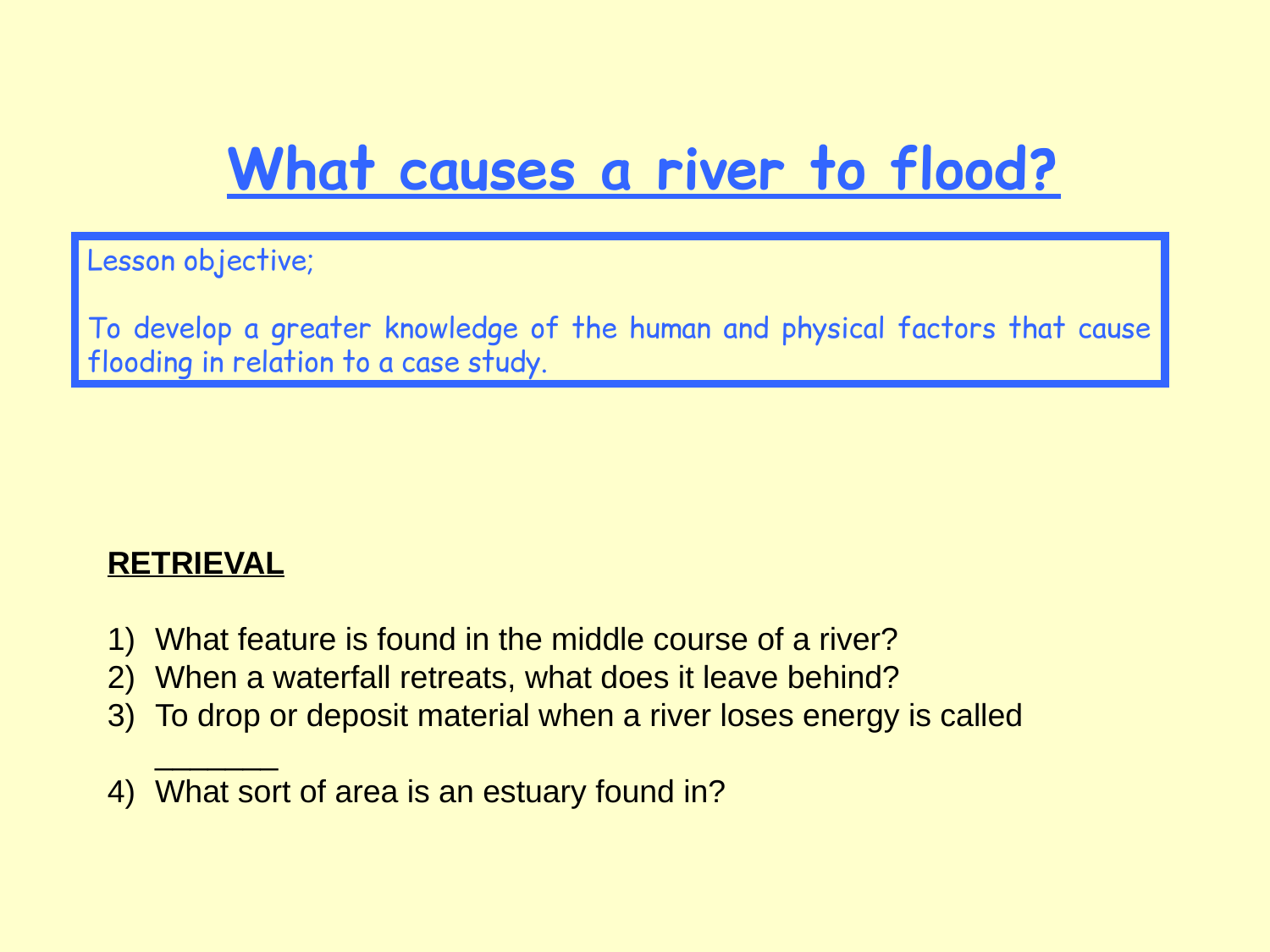

What causes a river to flood?
Lesson objective;

To develop a greater knowledge of the human and physical factors that cause flooding in relation to a case study.
RETRIEVAL

What feature is found in the middle course of a river?
When a waterfall retreats, what does it leave behind?
To drop or deposit material when a river loses energy is called _______
What sort of area is an estuary found in?